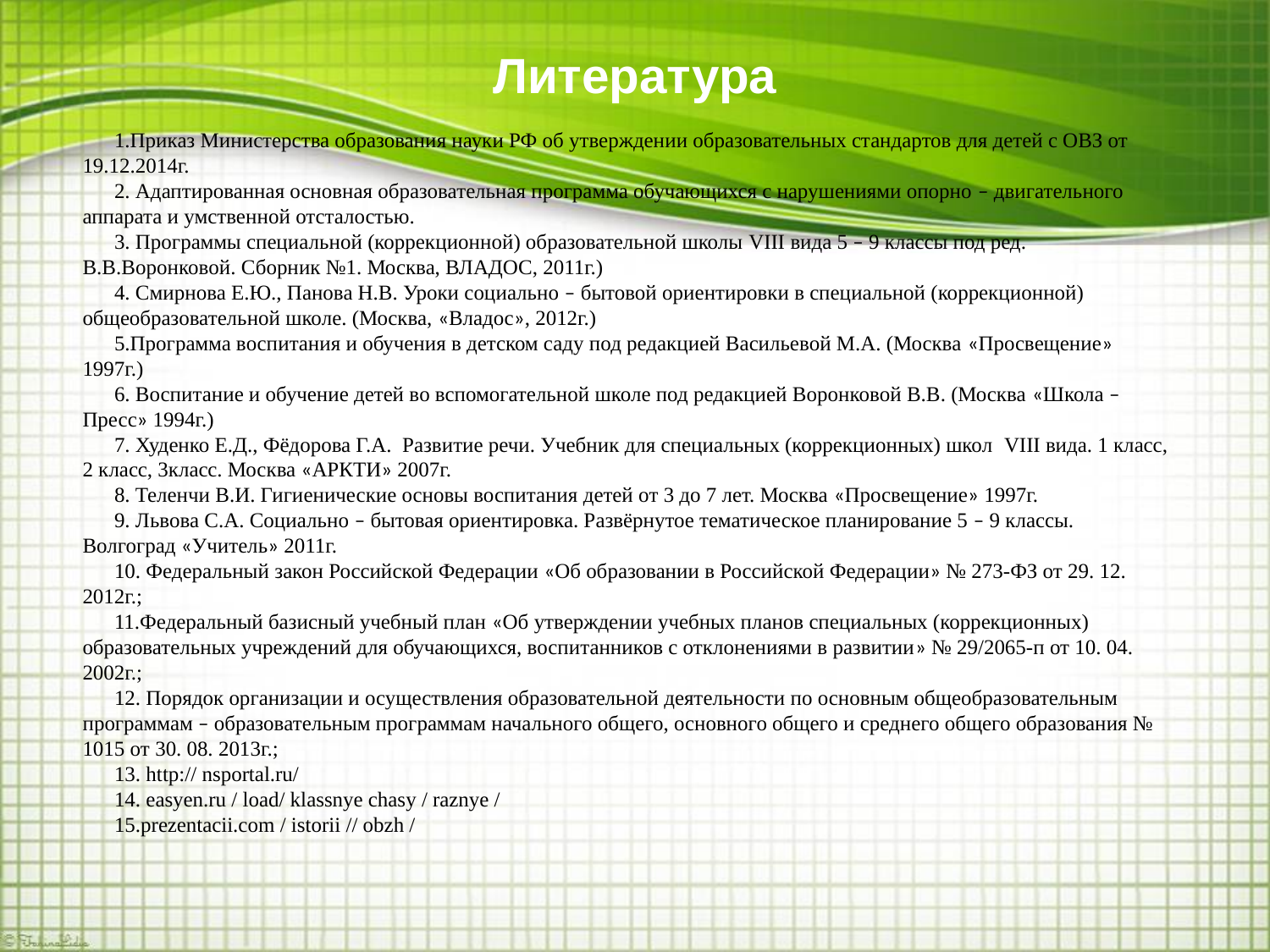

# Литература

1.Приказ Министерства образования науки РФ об утверждении образовательных стандартов для детей с ОВЗ от 19.12.2014г.
2. Адаптированная основная образовательная программа обучающихся с нарушениями опорно – двигательного аппарата и умственной отсталостью.
3. Программы специальной (коррекционной) образовательной школы VIII вида 5 – 9 классы под ред. В.В.Воронковой. Сборник №1. Москва, ВЛАДОС, 2011г.)
4. Смирнова Е.Ю., Панова Н.В. Уроки социально – бытовой ориентировки в специальной (коррекционной) общеобразовательной школе. (Москва, «Владос», 2012г.)
5.Программа воспитания и обучения в детском саду под редакцией Васильевой М.А. (Москва «Просвещение» 1997г.)
6. Воспитание и обучение детей во вспомогательной школе под редакцией Воронковой В.В. (Москва «Школа – Пресс» 1994г.)
7. Худенко Е.Д., Фёдорова Г.А.  Развитие речи. Учебник для специальных (коррекционных) школ  VIII вида. 1 класс, 2 класс, 3класс. Москва «АРКТИ» 2007г.
8. Теленчи В.И. Гигиенические основы воспитания детей от 3 до 7 лет. Москва «Просвещение» 1997г.
9. Львова С.А. Социально – бытовая ориентировка. Развёрнутое тематическое планирование 5 – 9 классы. Волгоград «Учитель» 2011г.
10. Федеральный закон Российской Федерации «Об образовании в Российской Федерации» № 273-ФЗ от 29. 12. 2012г.;
11.Федеральный базисный учебный план «Об утверждении учебных планов специальных (коррекционных) образовательных учреждений для обучающихся, воспитанников с отклонениями в развитии» № 29/2065-п от 10. 04. 2002г.;
12. Порядок организации и осуществления образовательной деятельности по основным общеобразовательным программам – образовательным программам начального общего, основного общего и среднего общего образования № 1015 от 30. 08. 2013г.;
13. http:// nsportal.ru/
14. easyen.ru / load/ klassnye chasy / raznye /
15.prezentacii.com / istorii // obzh /